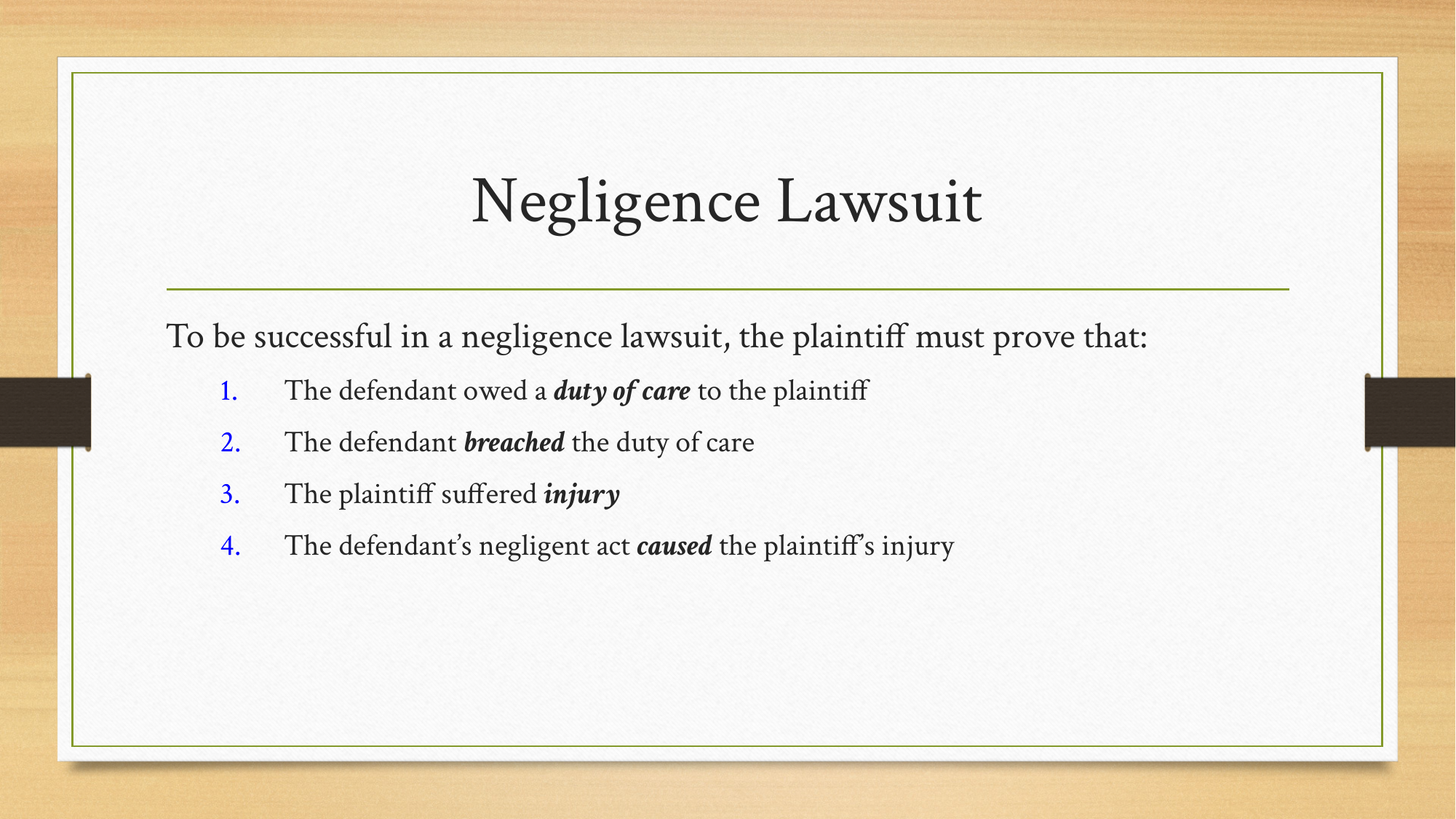

# Negligence Lawsuit
To be successful in a negligence lawsuit, the plaintiff must prove that:
The defendant owed a duty of care to the plaintiff
The defendant breached the duty of care
The plaintiff suffered injury
The defendant’s negligent act caused the plaintiff’s injury